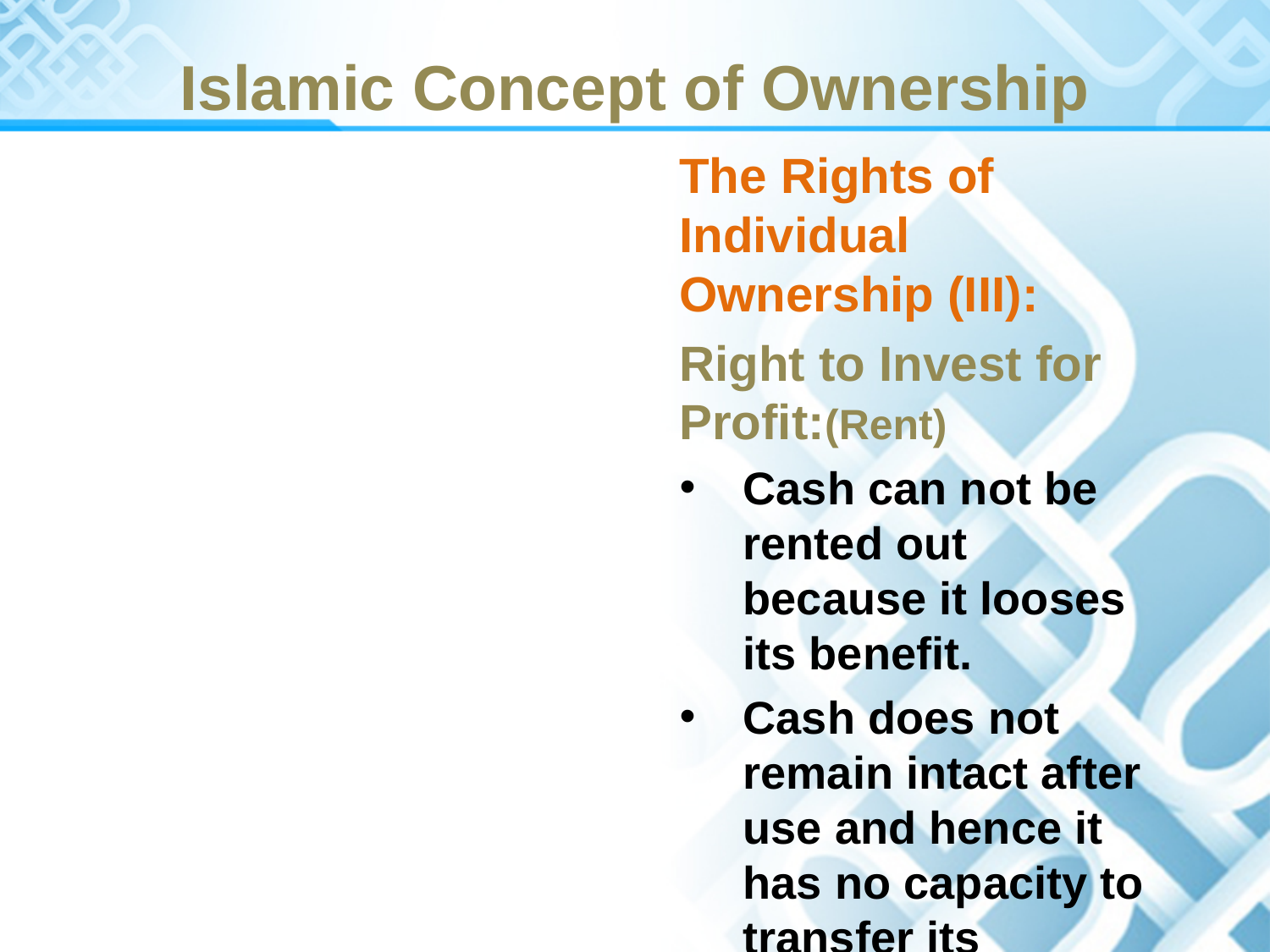

Islamic Concept of Ownership
The Rights of Individual Ownership (III):
Right to Invest for Profit:(Rent)
Cash can not be rented out because it looses its benefit.
Cash does not remain intact after use and hence it has no capacity to transfer its benefits.